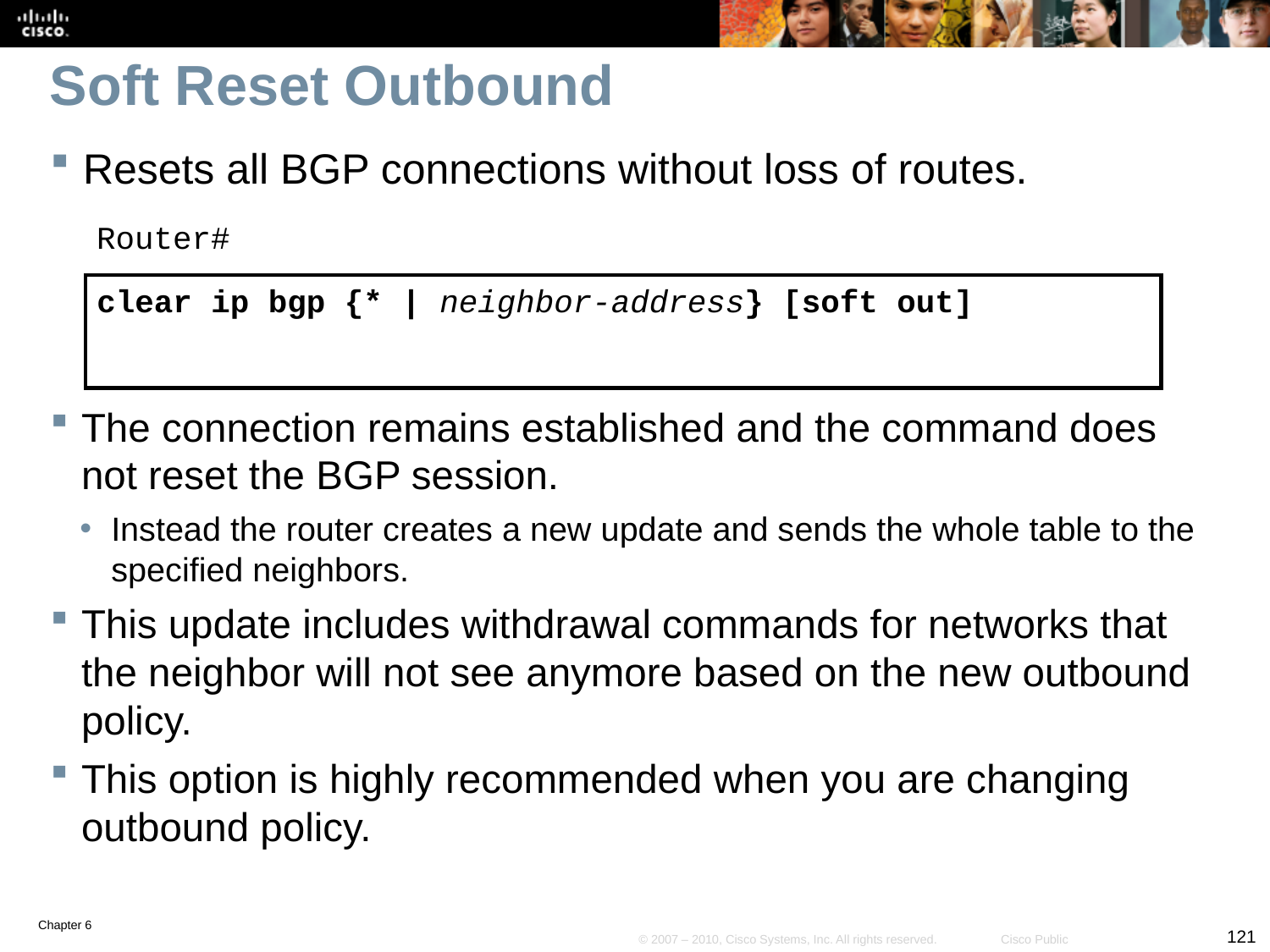

# Soft Reset Outbound
Resets all BGP connections without loss of routes.

Router#
clear ip bgp {* | neighbor-address} [soft out]
The connection remains established and the command does not reset the BGP session.
Instead the router creates a new update and sends the whole table to the specified neighbors.
This update includes withdrawal commands for networks that the neighbor will not see anymore based on the new outbound policy.
This option is highly recommended when you are changing outbound policy.